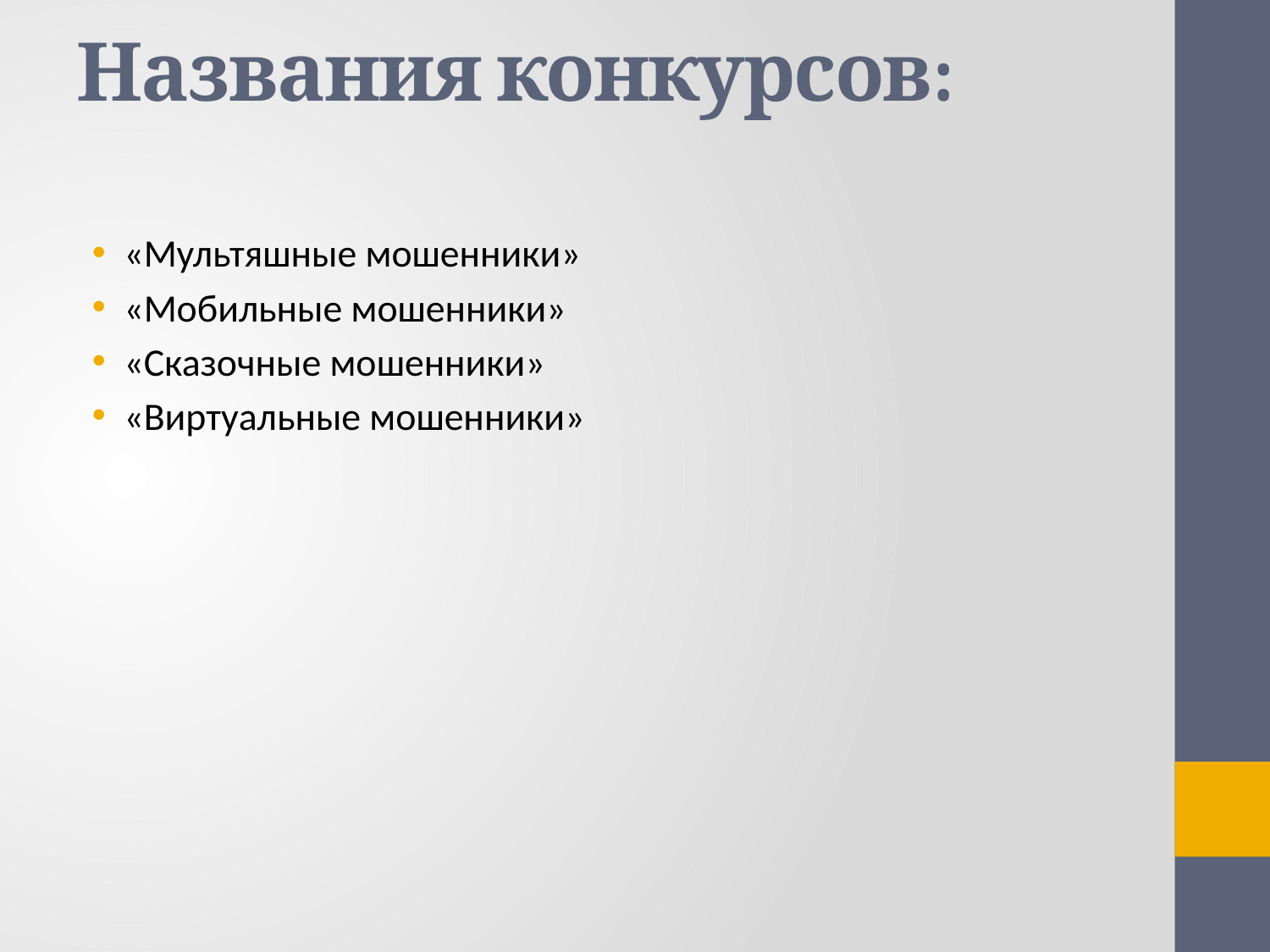

# Названия конкурсов:
«Мультяшные мошенники»
«Мобильные мошенники»
«Сказочные мошенники»
«Виртуальные мошенники»